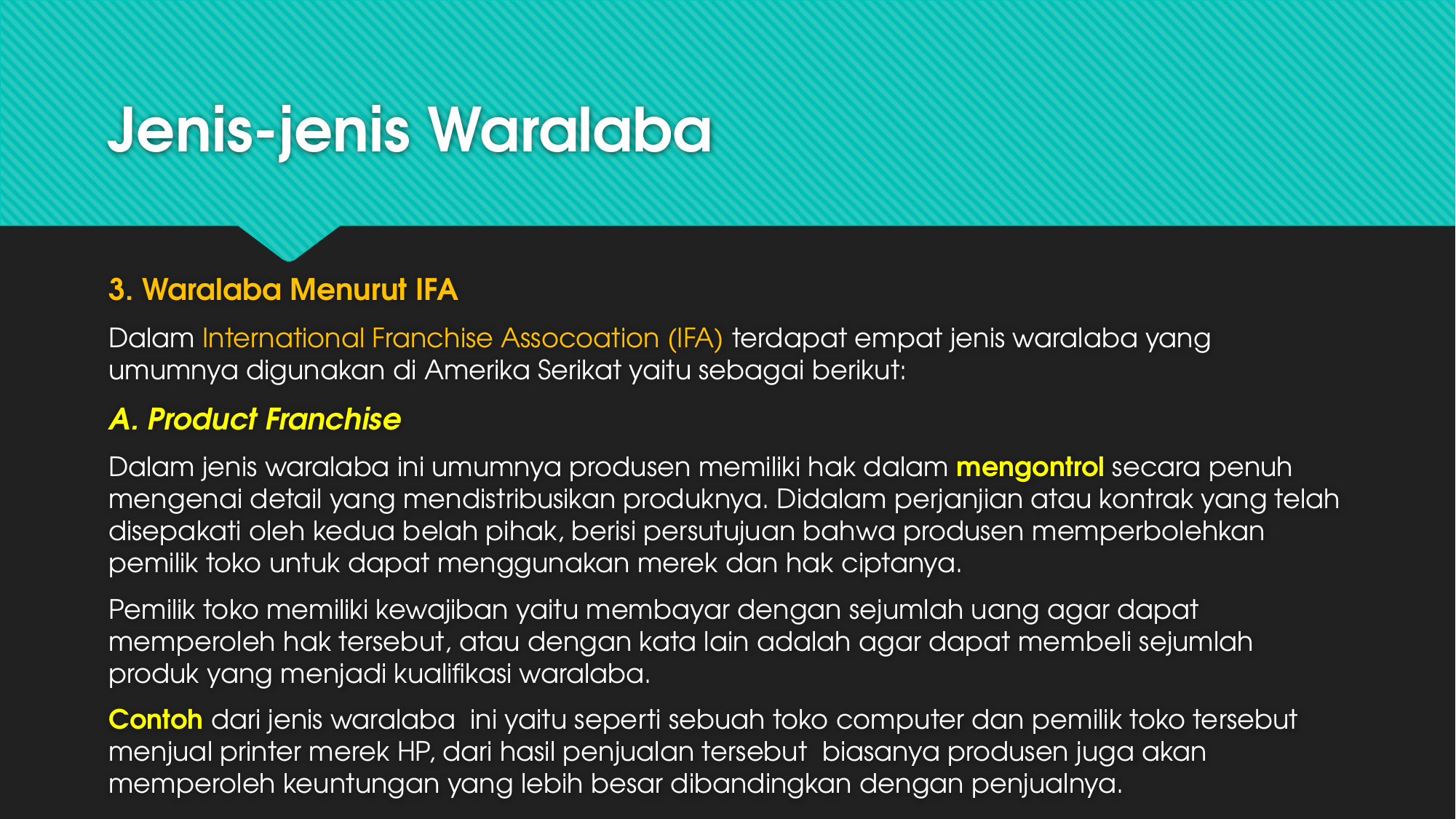

# Jenis-jenis Waralaba
3. Waralaba Menurut IFA
Dalam International Franchise Assocoation (IFA) terdapat empat jenis waralaba yang umumnya digunakan di Amerika Serikat yaitu sebagai berikut:
A. Product Franchise
Dalam jenis waralaba ini umumnya produsen memiliki hak dalam mengontrol secara penuh mengenai detail yang mendistribusikan produknya. Didalam perjanjian atau kontrak yang telah disepakati oleh kedua belah pihak, berisi persutujuan bahwa produsen memperbolehkan pemilik toko untuk dapat menggunakan merek dan hak ciptanya.
Pemilik toko memiliki kewajiban yaitu membayar dengan sejumlah uang agar dapat memperoleh hak tersebut, atau dengan kata lain adalah agar dapat membeli sejumlah produk yang menjadi kualifikasi waralaba.
Contoh dari jenis waralaba  ini yaitu seperti sebuah toko computer dan pemilik toko tersebut menjual printer merek HP, dari hasil penjualan tersebut  biasanya produsen juga akan memperoleh keuntungan yang lebih besar dibandingkan dengan penjualnya.